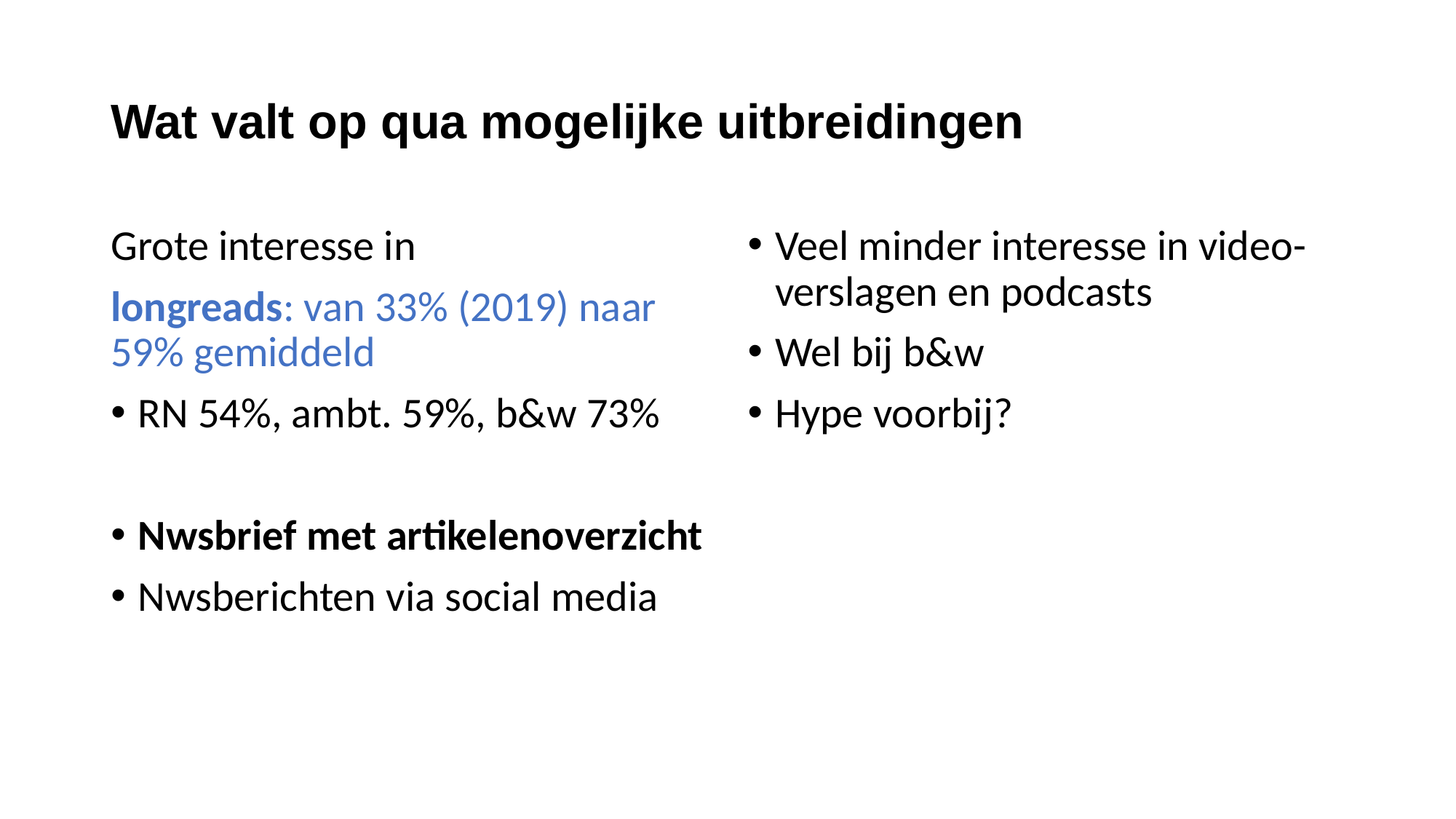

# Wat valt op qua mogelijke uitbreidingen
Grote interesse in
longreads: van 33% (2019) naar 59% gemiddeld
RN 54%, ambt. 59%, b&w 73%

Nwsbrief met artikelenoverzicht
Nwsberichten via social media
Veel minder interesse in video-verslagen en podcasts
Wel bij b&w
Hype voorbij?